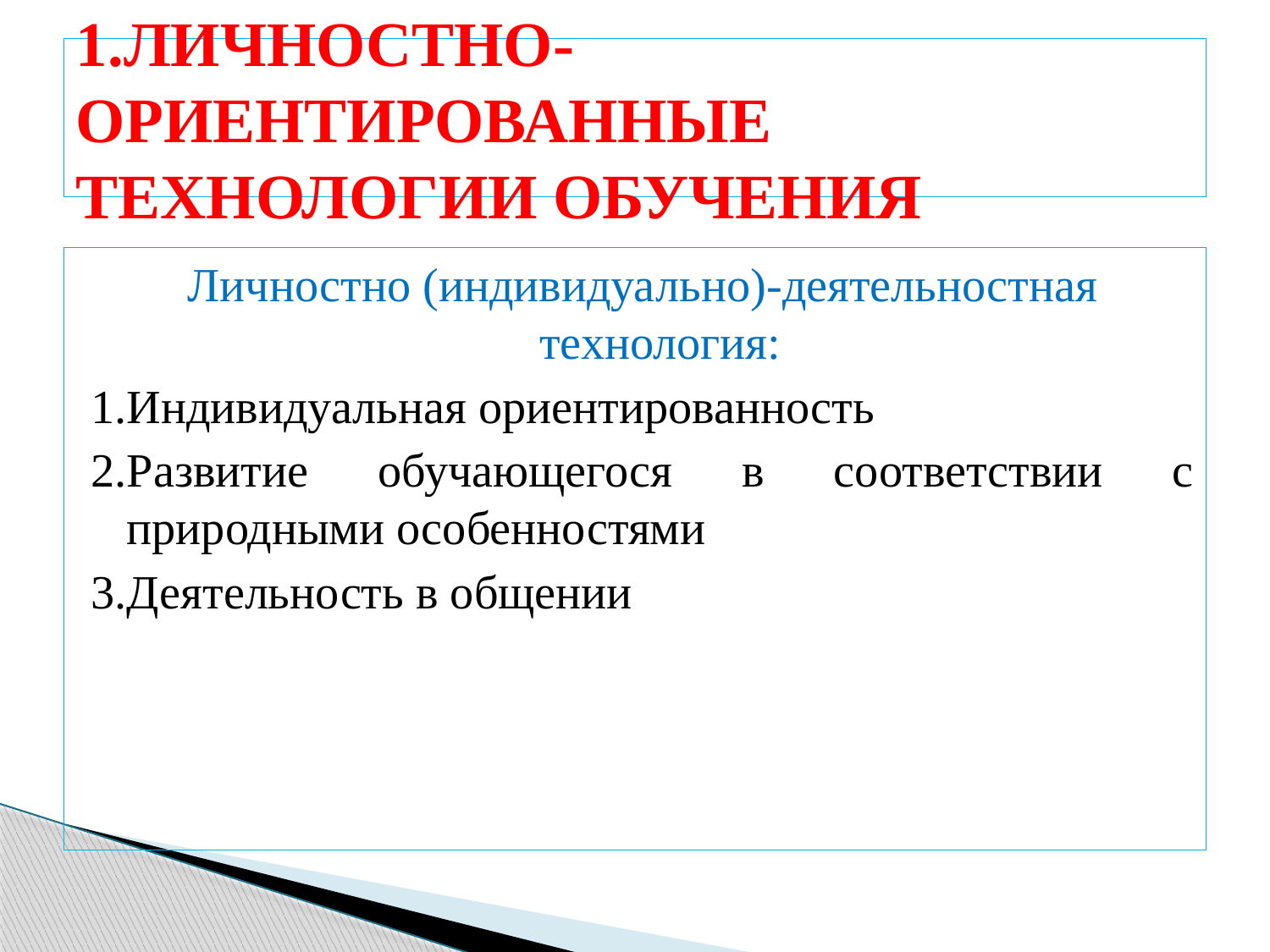

# 1.ЛИЧНОСТНО-ОРИЕНТИРОВАННЫЕ ТЕХНОЛОГИИ ОБУЧЕНИЯ
Личностно (индивидуально)-деятельностная технология:
1.Индивидуальная ориентированность
2.Развитие обучающегося в соответствии с природными особенностями
3.Деятельность в общении